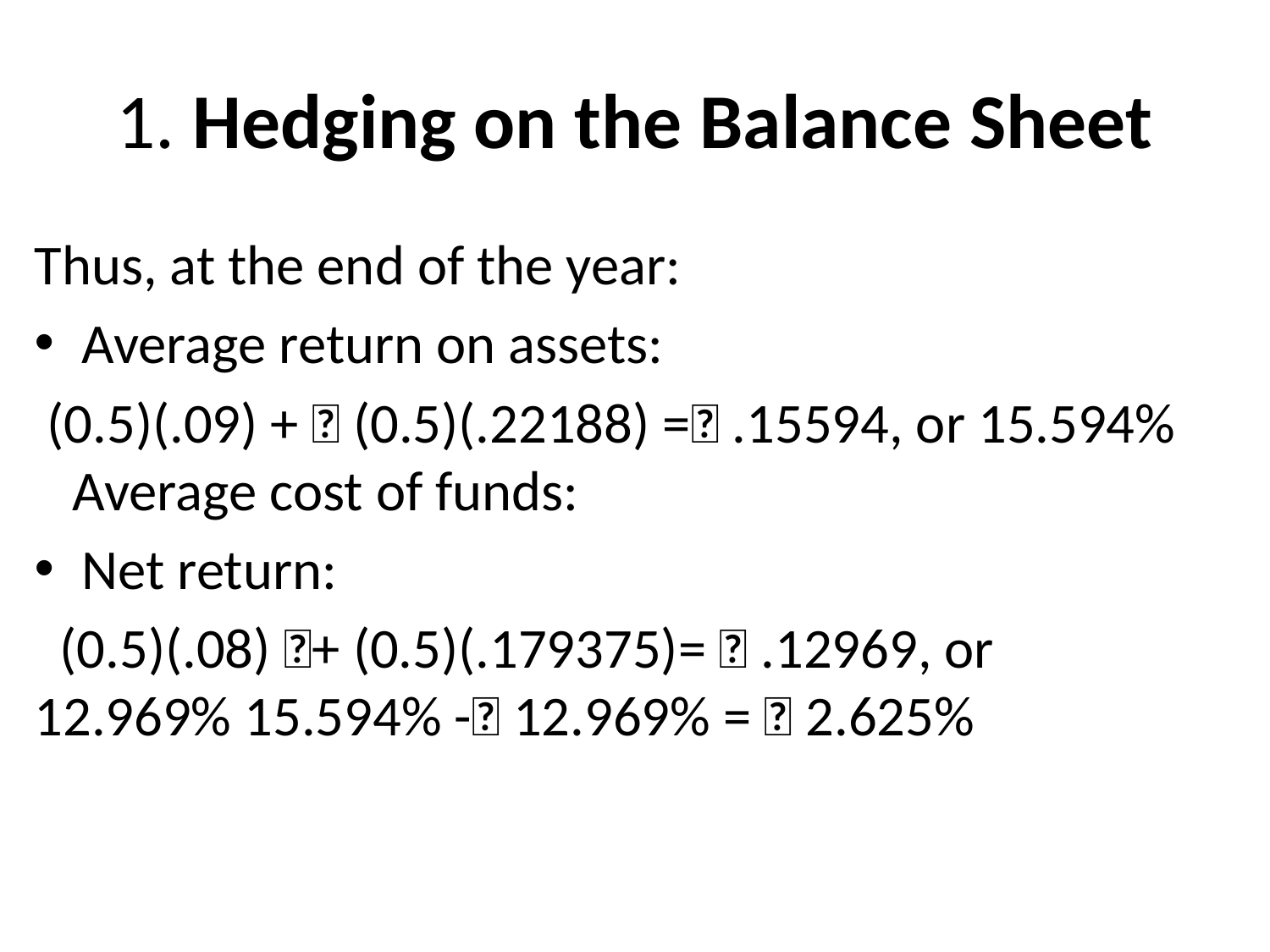

# 1. Hedging on the Balance Sheet
Thus, at the end of the year:
Average return on assets:
 (0.5)(.09) + 􏰃 (0.5)(.22188) =􏰀 .15594, or 15.594%     Average cost of funds:
Net return:
  (0.5)(.08) 􏰃+ (0.5)(.179375)= 􏰀 .12969, or 12.969% 15.594% -􏰂 12.969% = 􏰀 2.625%